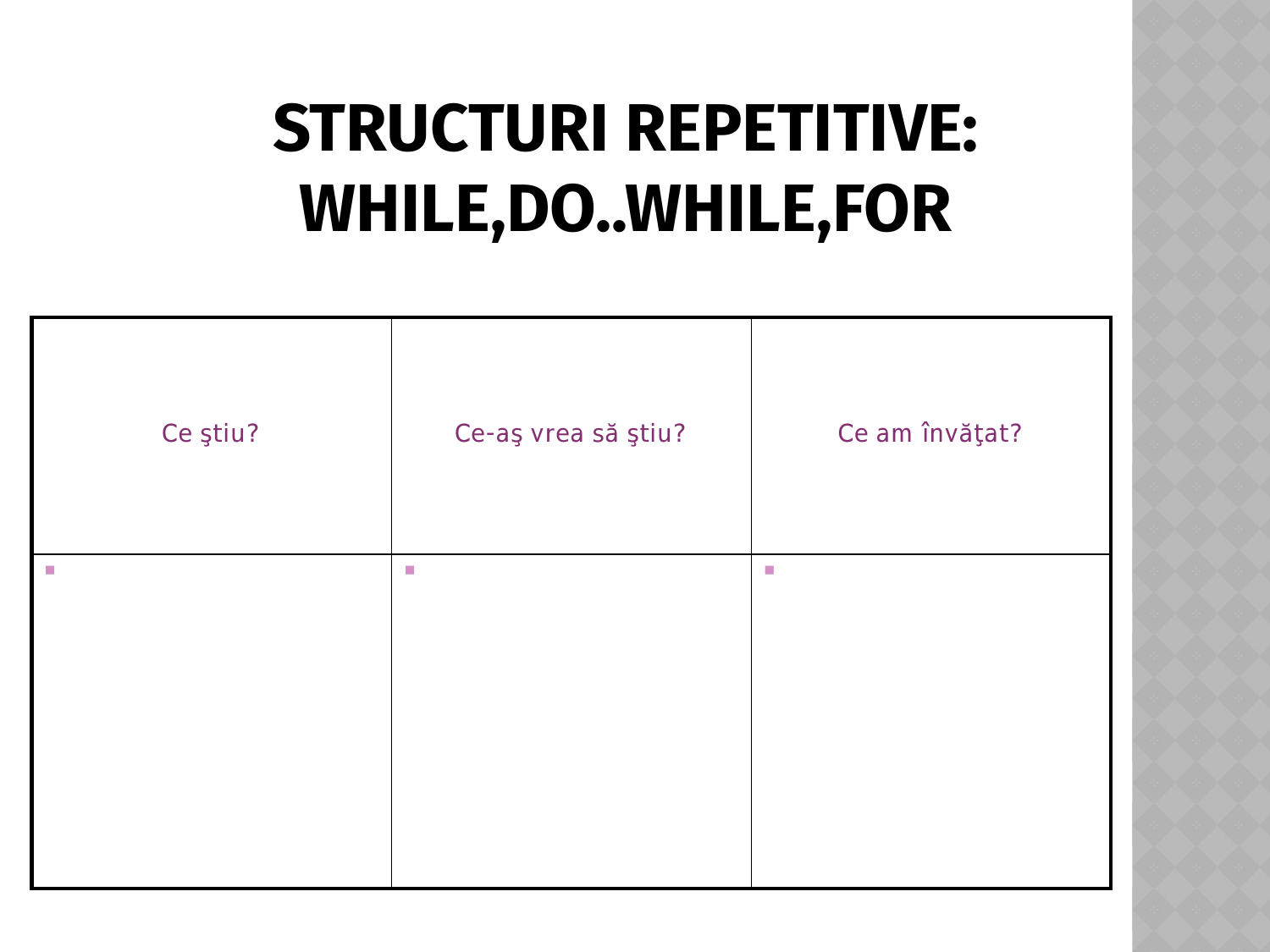

# Structuri repetitive: while,do..while,for
| Ce ştiu? | Ce-aş vrea să ştiu? | Ce am învăţat? |
| --- | --- | --- |
|  |  |  |